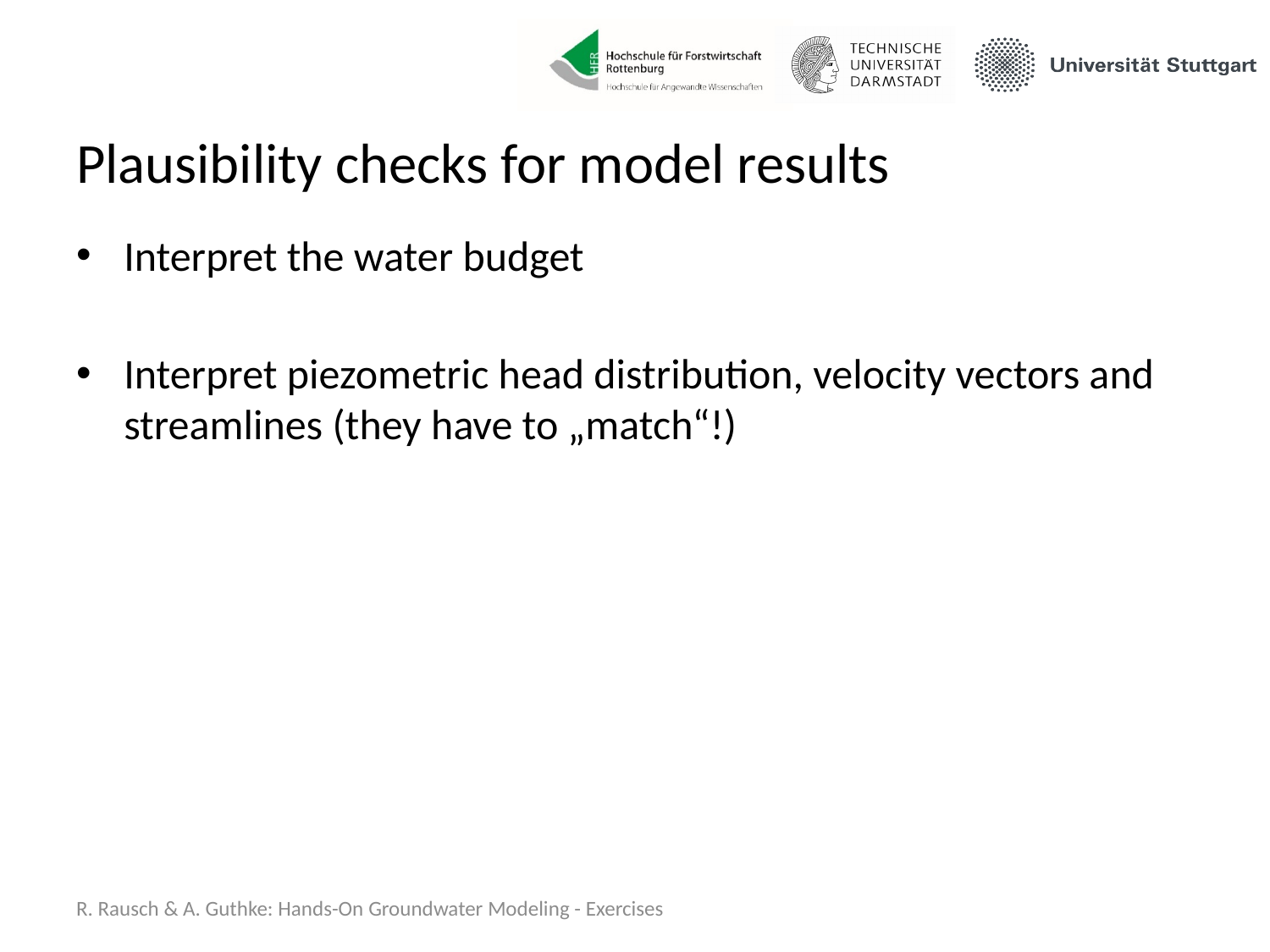

# Plausibility checks for model results
Interpret the water budget

Interpret piezometric head distribution, velocity vectors and streamlines (they have to „match“!)

R. Rausch & A. Guthke: Hands-On Groundwater Modeling - Exercises